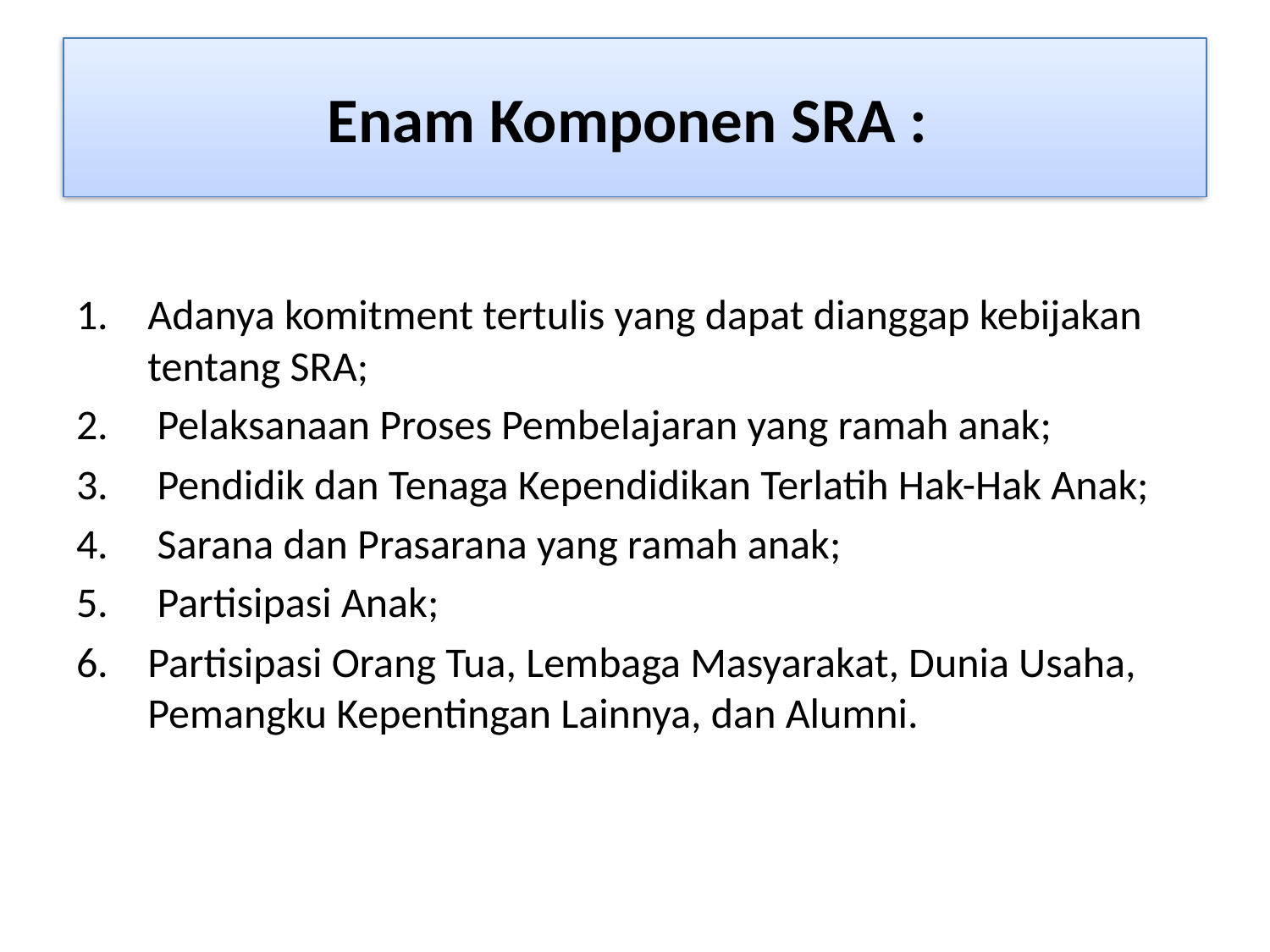

# Enam Komponen SRA :

Adanya komitment tertulis yang dapat dianggap kebijakan tentang SRA;
 Pelaksanaan Proses Pembelajaran yang ramah anak;
 Pendidik dan Tenaga Kependidikan Terlatih Hak-Hak Anak;
 Sarana dan Prasarana yang ramah anak;
 Partisipasi Anak;
Partisipasi Orang Tua, Lembaga Masyarakat, Dunia Usaha, Pemangku Kepentingan Lainnya, dan Alumni.